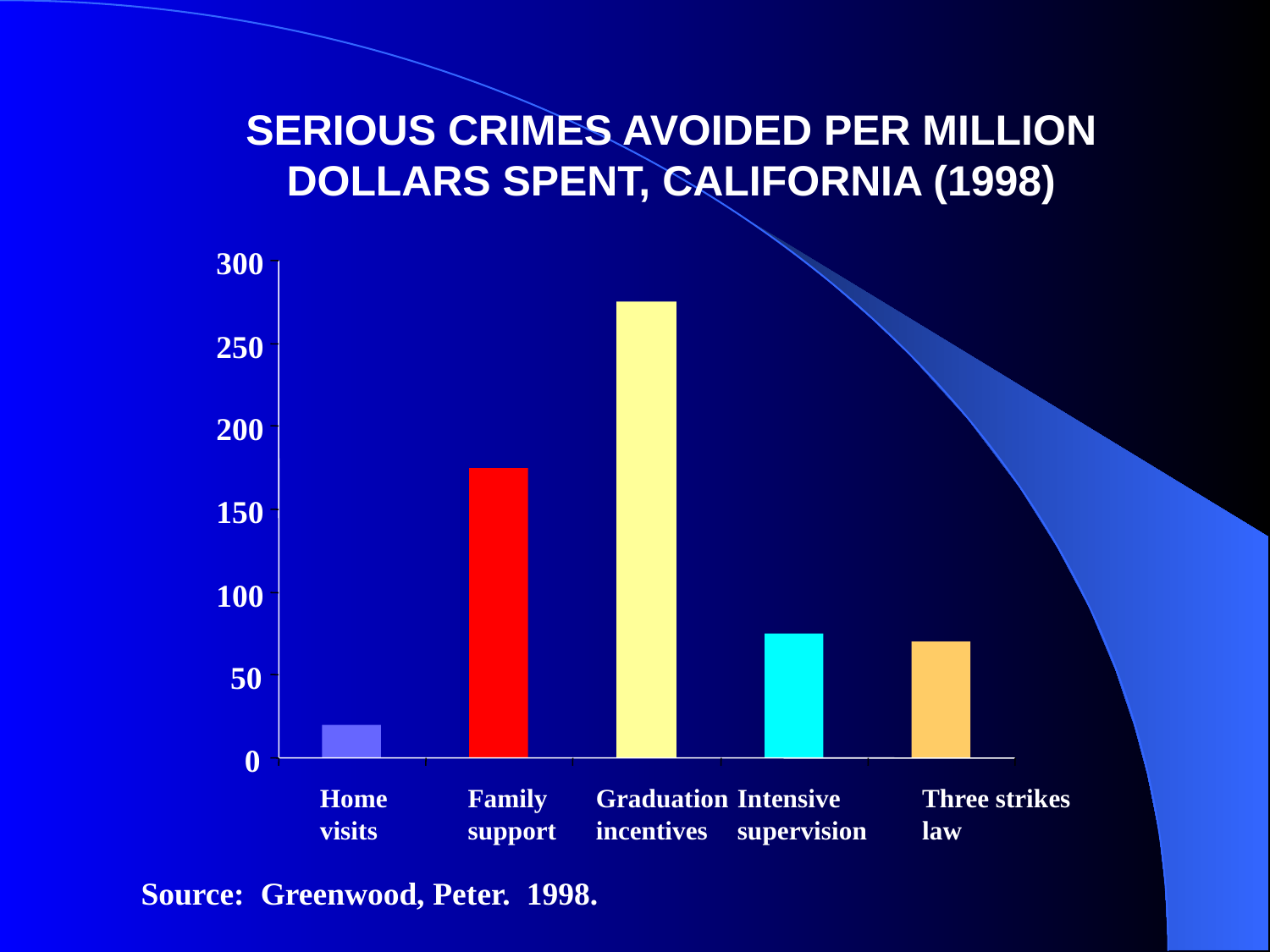

# SERIOUS CRIMES AVOIDED PER MILLION DOLLARS SPENT, CALIFORNIA (1998)

300

250

200

150

100

50

0

Home
visits
Family
support
Graduation
incentives
Intensive
supervision
Three strikes
law
Source:  Greenwood, Peter.  1998.